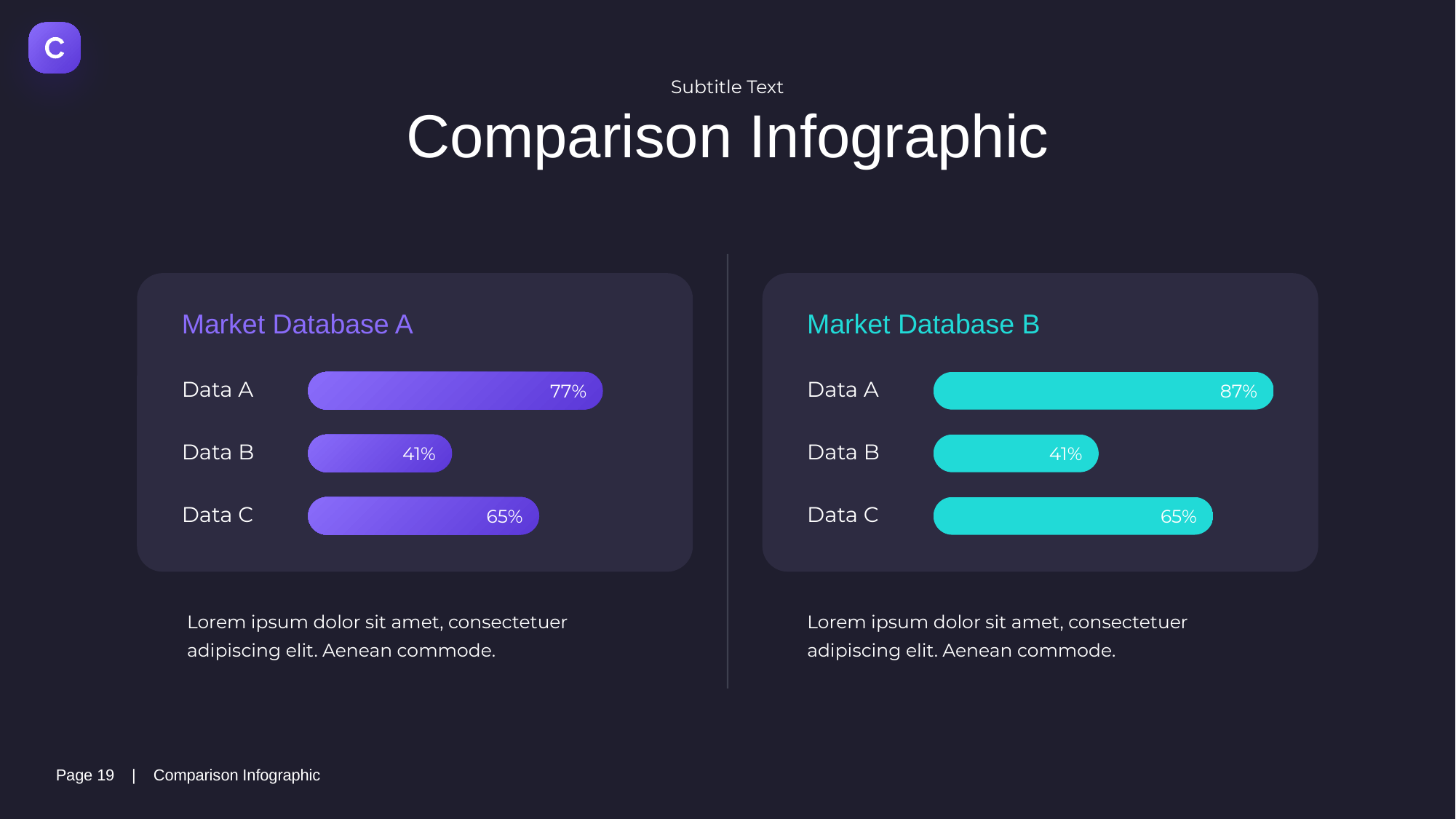

Subtitle Text
Comparison Infographic

Market Database A
Data A
77%
Data B
41%
Data C
65%

Market Database B
Data A
87%
Data B
41%
Data C
65%
Lorem ipsum dolor sit amet, consectetuer adipiscing elit. Aenean commode.
Lorem ipsum dolor sit amet, consectetuer adipiscing elit. Aenean commode.